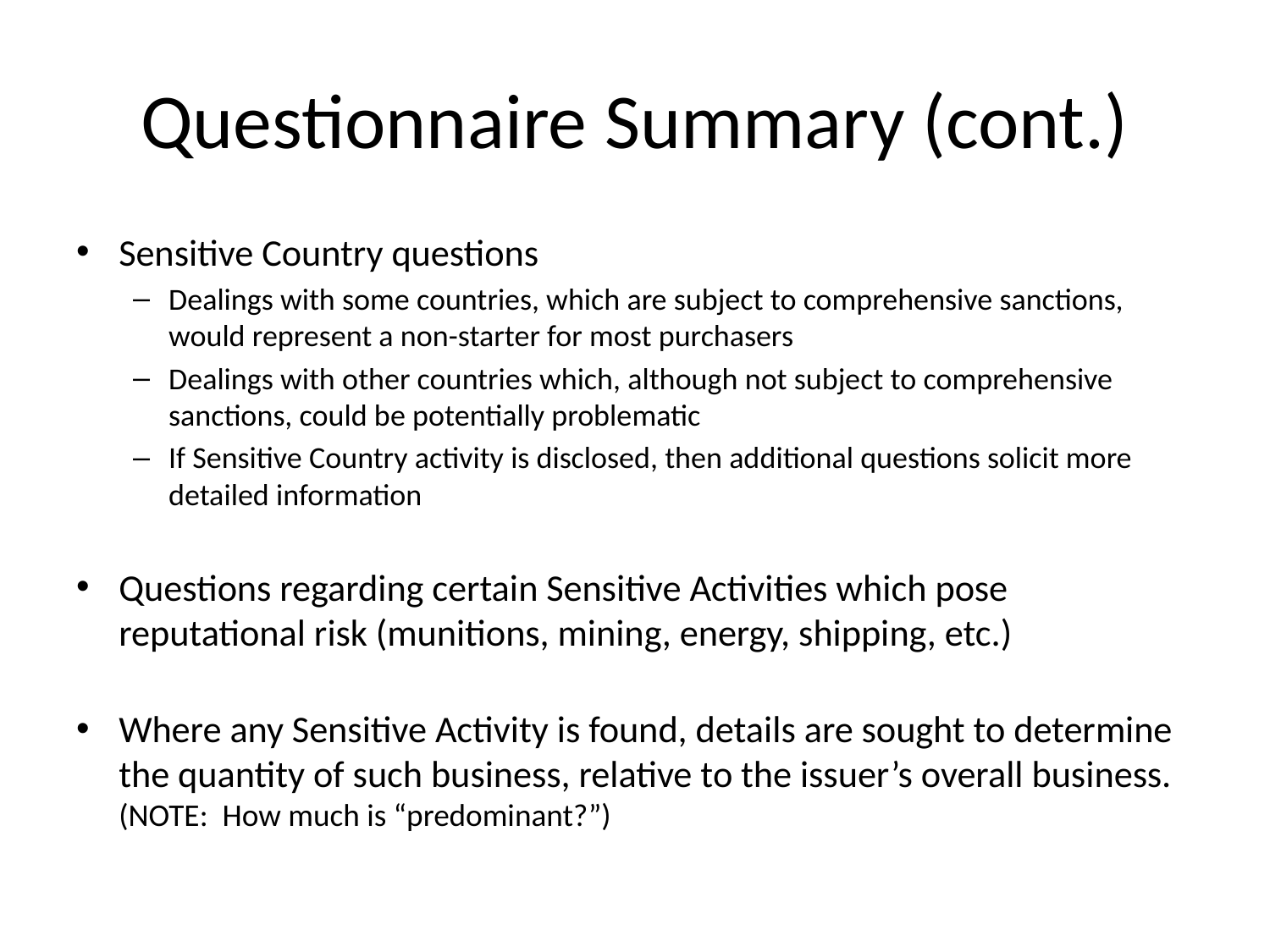

# Questionnaire Summary (cont.)
Sensitive Country questions
Dealings with some countries, which are subject to comprehensive sanctions, would represent a non-starter for most purchasers
Dealings with other countries which, although not subject to comprehensive sanctions, could be potentially problematic
If Sensitive Country activity is disclosed, then additional questions solicit more detailed information

Questions regarding certain Sensitive Activities which pose reputational risk (munitions, mining, energy, shipping, etc.)

Where any Sensitive Activity is found, details are sought to determine the quantity of such business, relative to the issuer’s overall business.  (NOTE:  How much is “predominant?”)